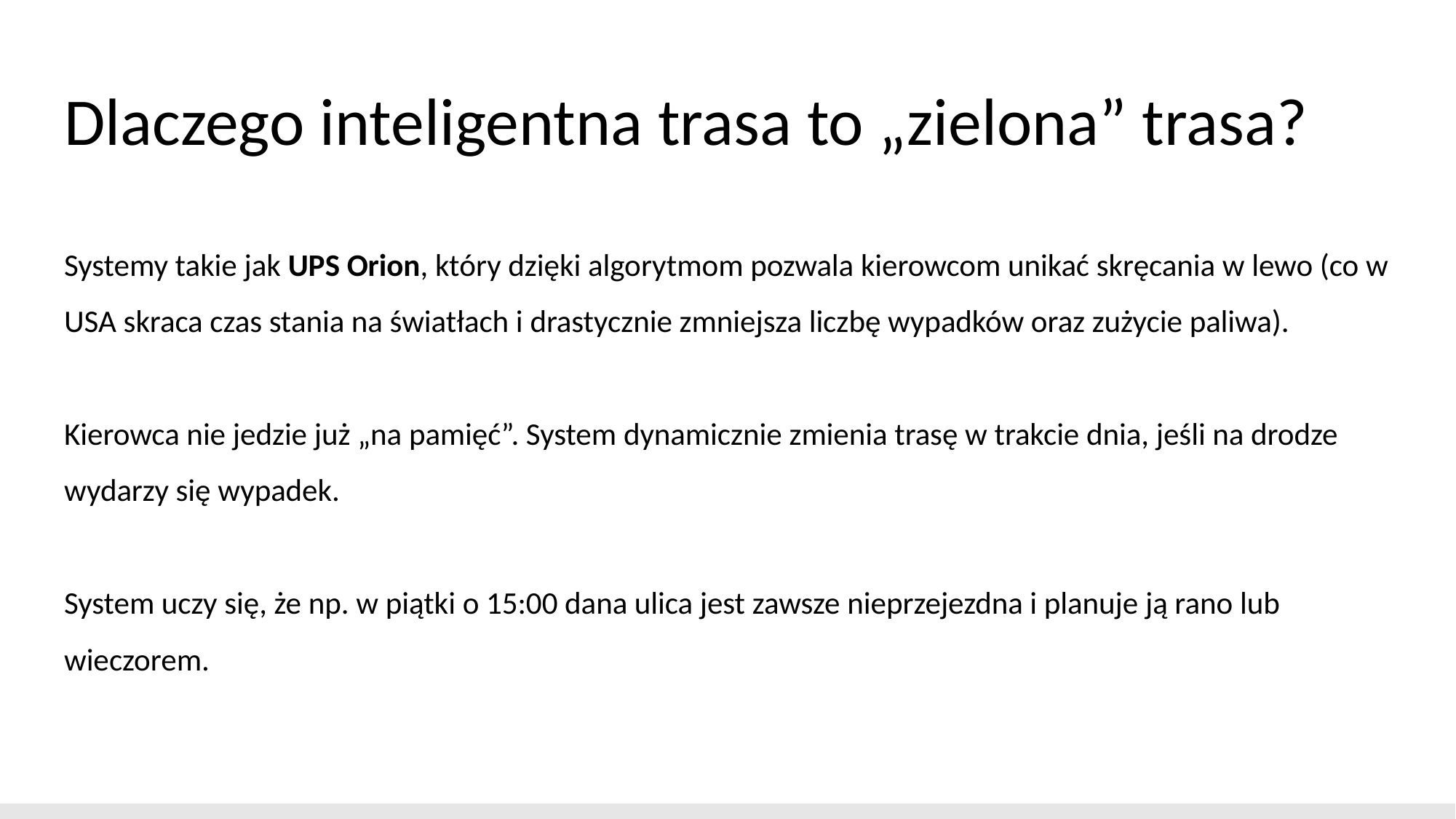

# Dlaczego inteligentna trasa to „zielona” trasa?
Systemy takie jak UPS Orion, który dzięki algorytmom pozwala kierowcom unikać skręcania w lewo (co w USA skraca czas stania na światłach i drastycznie zmniejsza liczbę wypadków oraz zużycie paliwa).

Kierowca nie jedzie już „na pamięć”. System dynamicznie zmienia trasę w trakcie dnia, jeśli na drodze wydarzy się wypadek.

System uczy się, że np. w piątki o 15:00 dana ulica jest zawsze nieprzejezdna i planuje ją rano lub wieczorem.